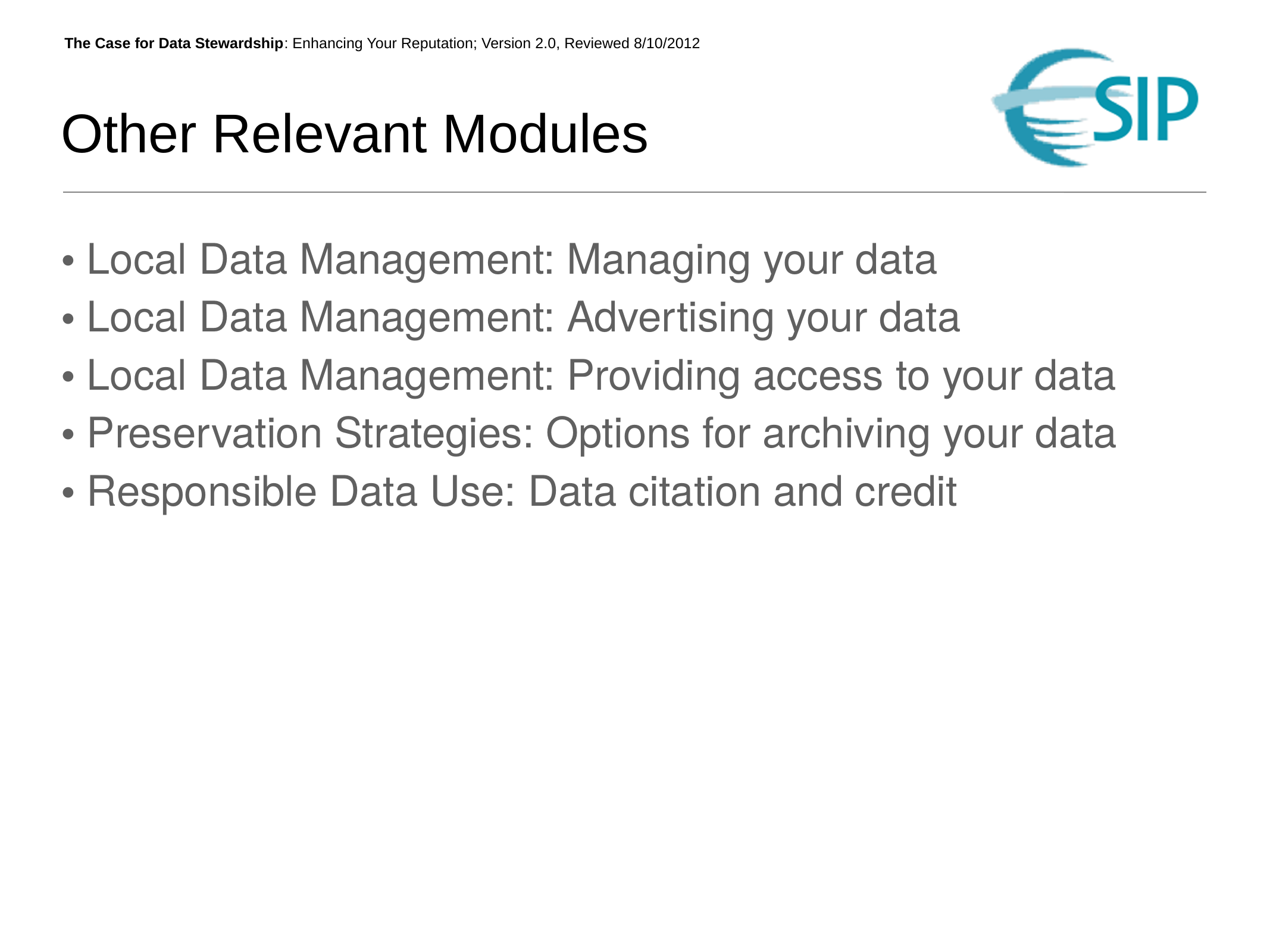

# Other Relevant Modules
Local Data Management: Managing your data
Local Data Management: Advertising your data
Local Data Management: Providing access to your data
Preservation Strategies: Options for archiving your data
Responsible Data Use: Data citation and credit